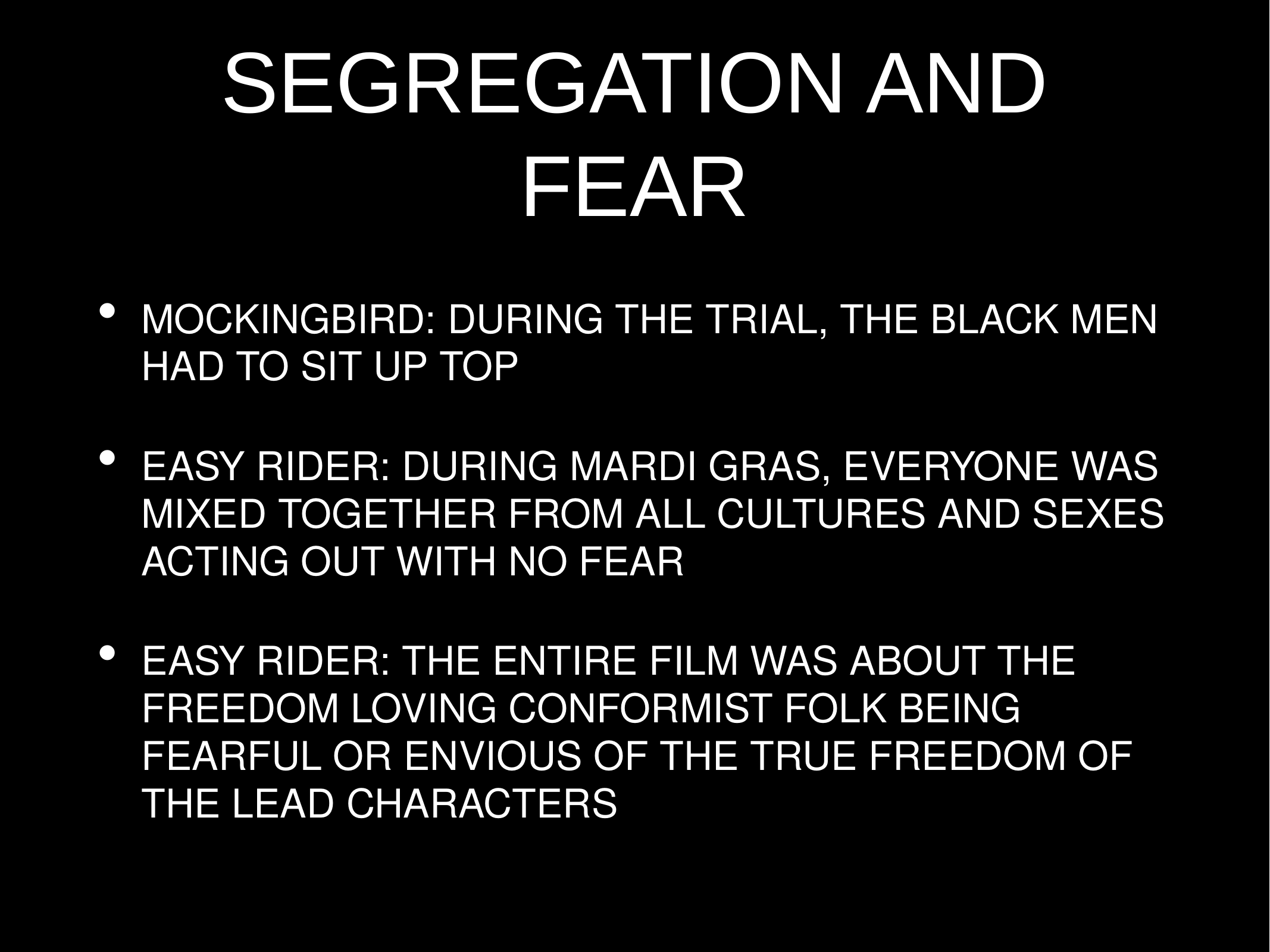

# SEGREGATION AND FEAR
MOCKINGBIRD: DURING THE TRIAL, THE BLACK MEN HAD TO SIT UP TOP
EASY RIDER: DURING MARDI GRAS, EVERYONE WAS MIXED TOGETHER FROM ALL CULTURES AND SEXES ACTING OUT WITH NO FEAR
EASY RIDER: THE ENTIRE FILM WAS ABOUT THE FREEDOM LOVING CONFORMIST FOLK BEING FEARFUL OR ENVIOUS OF THE TRUE FREEDOM OF THE LEAD CHARACTERS